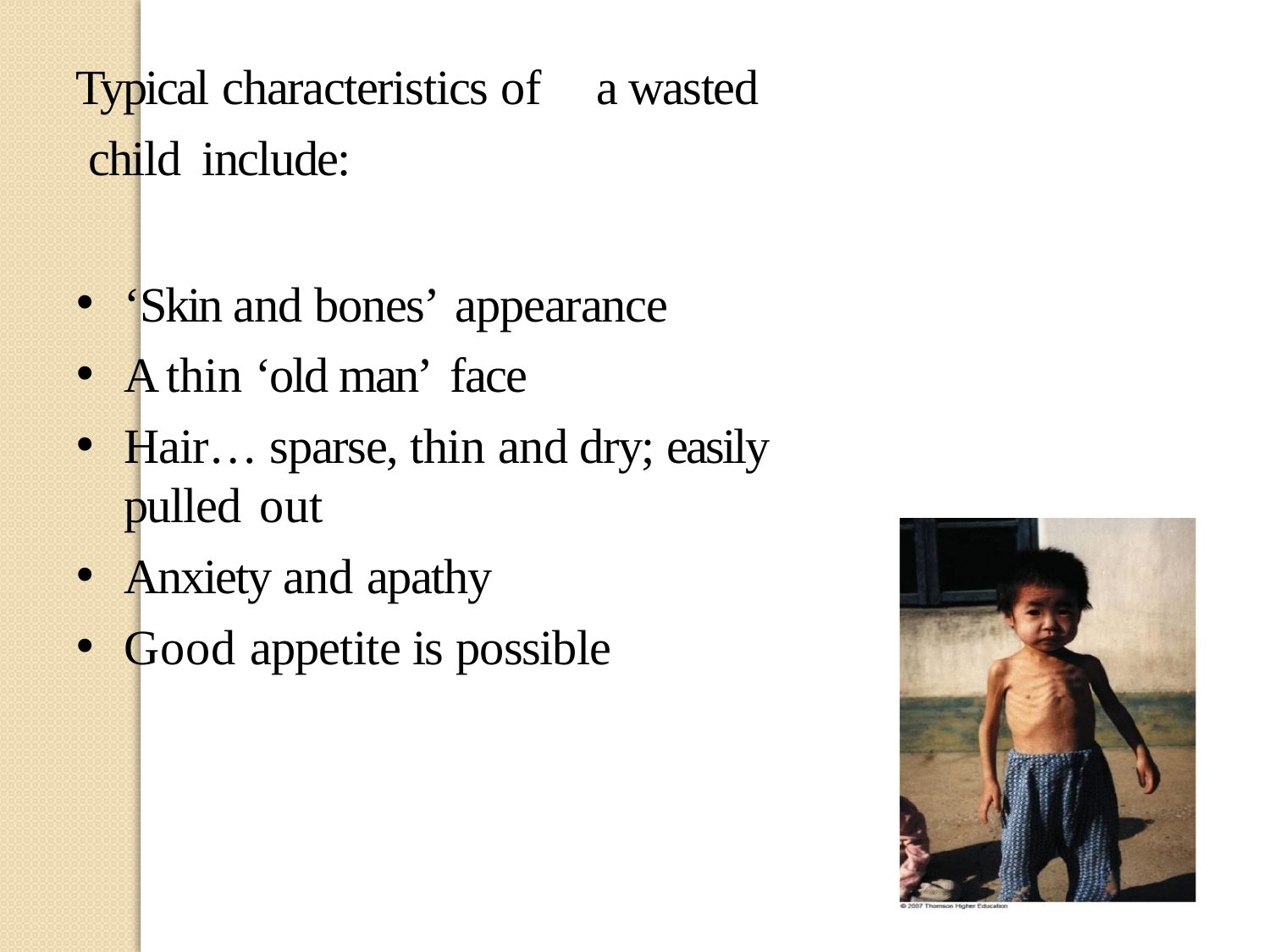

Typical characteristics of	a wasted child  include:

‘Skin and bones’ appearance
A thin ‘old man’ face
Hair… sparse, thin and dry; easily pulled out
Anxiety and apathy
Good appetite is possible